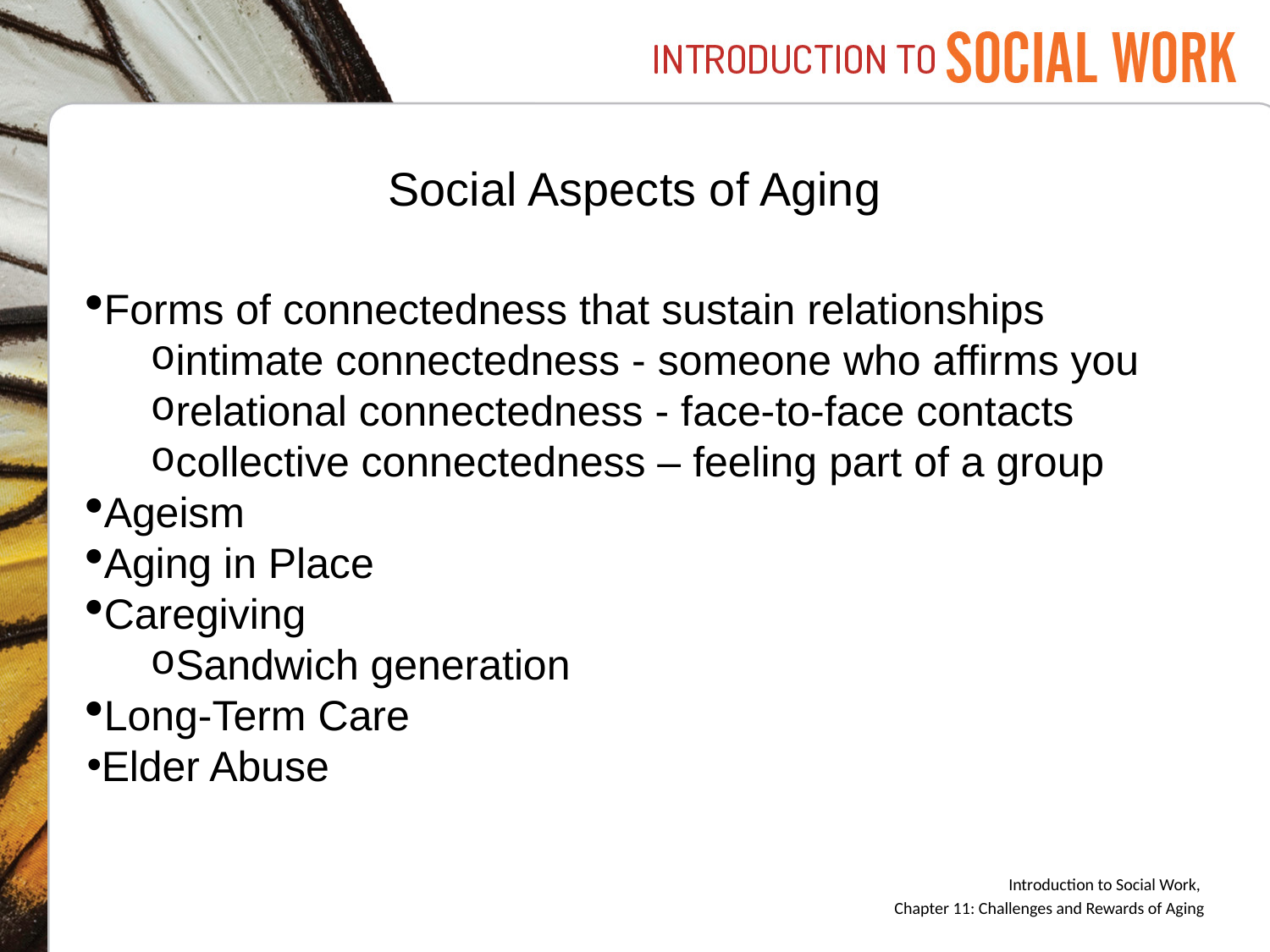

# Social Aspects of Aging

Forms of connectedness that sustain relationships
intimate connectedness - someone who affirms you
relational connectedness - face-to-face contacts
collective connectedness – feeling part of a group
Ageism
Aging in Place
Caregiving
Sandwich generation
Long-Term Care
Elder Abuse
Introduction to Social Work,
Chapter 11: Challenges and Rewards of Aging